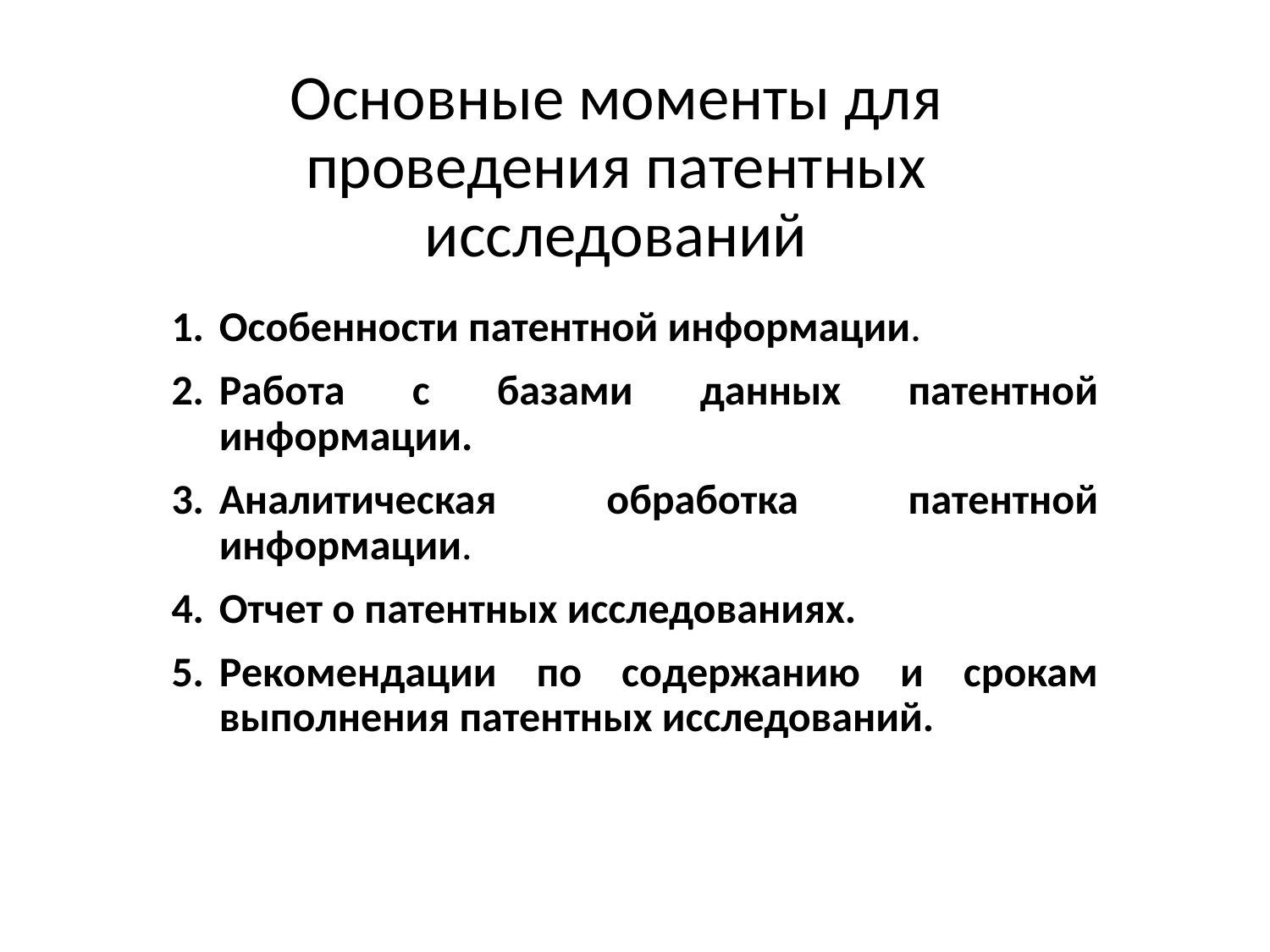

# Основные моменты для проведения патентных исследований
Особенности патентной информации.
Работа с базами данных патентной информации.
Аналитическая обработка патентной информации.
Отчет о патентных исследованиях.
Рекомендации по содержанию и срокам выполнения патентных исследований.